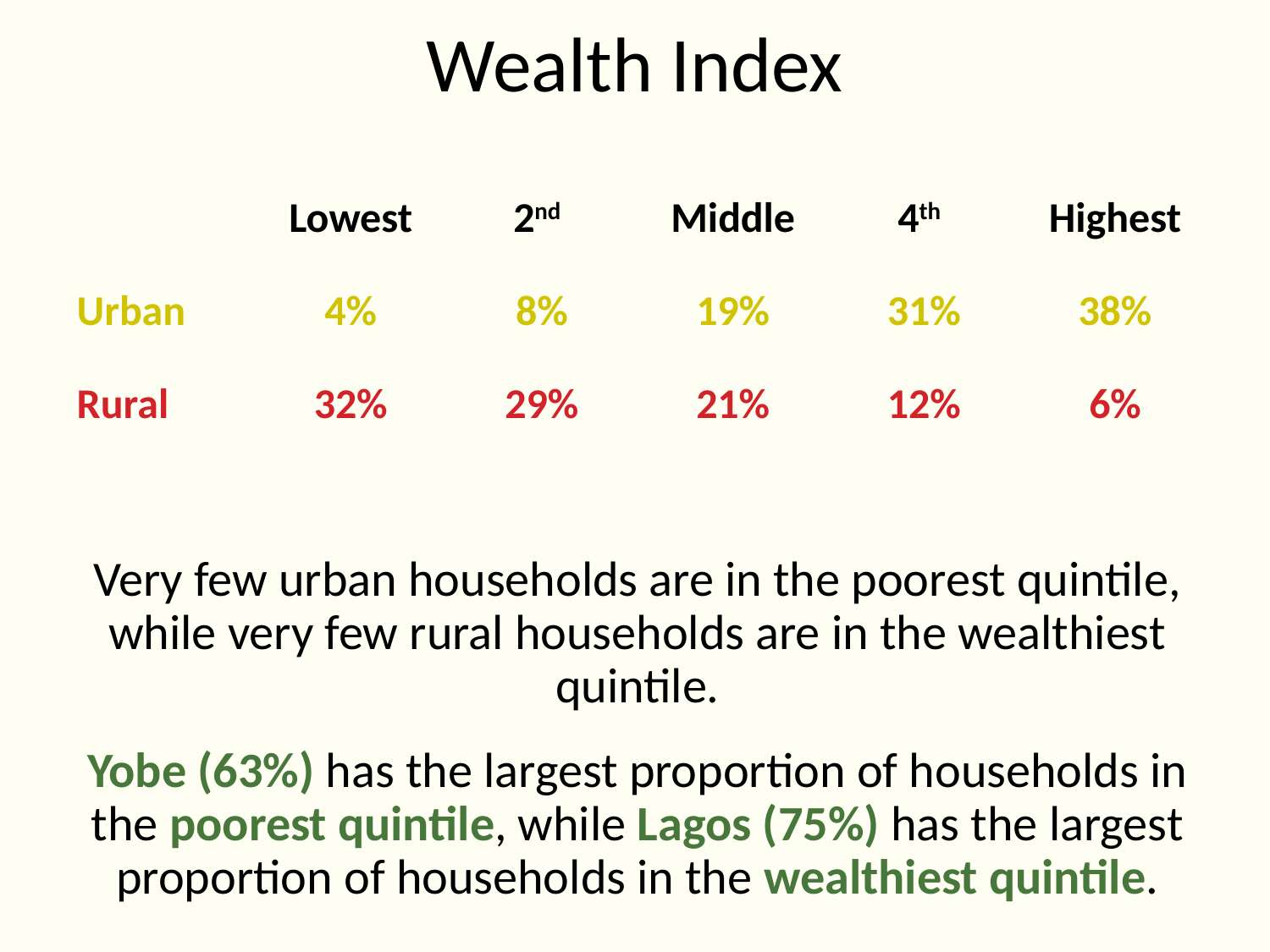

# Wealth Index
|  | Lowest | 2nd | Middle | 4th | Highest |
| --- | --- | --- | --- | --- | --- |
| Urban | 4% | 8% | 19% | 31% | 38% |
| Rural | 32% | 29% | 21% | 12% | 6% |
Very few urban households are in the poorest quintile, while very few rural households are in the wealthiest quintile.
Yobe (63%) has the largest proportion of households in the poorest quintile, while Lagos (75%) has the largest proportion of households in the wealthiest quintile.